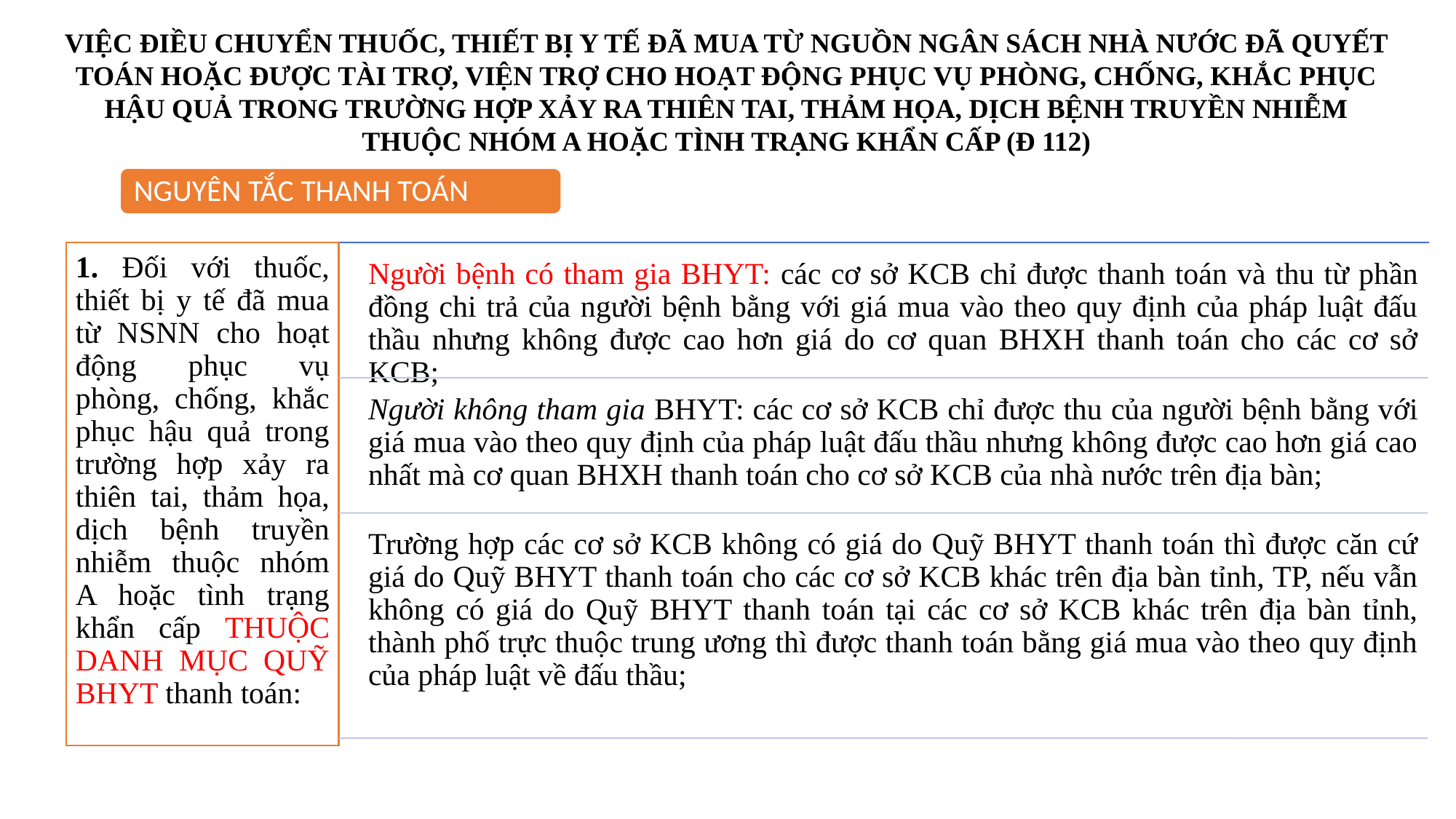

VIỆC ĐIỀU CHUYỂN THUỐC, THIẾT BỊ Y TẾ ĐÃ MUA TỪ NGUỒN NGÂN SÁCH NHÀ NƯỚC ĐÃ QUYẾT TOÁN HOẶC ĐƯỢC TÀI TRỢ, VIỆN TRỢ CHO HOẠT ĐỘNG PHỤC VỤ PHÒNG, CHỐNG, KHẮC PHỤC HẬU QUẢ TRONG TRƯỜNG HỢP XẢY RA THIÊN TAI, THẢM HỌA, DỊCH BỆNH TRUYỀN NHIỄM THUỘC NHÓM A HOẶC TÌNH TRẠNG KHẨN CẤP (Đ 112)
NGUYÊN TẮC THANH TOÁN
1. Đối với thuốc, thiết bị y tế đã mua từ NSNN cho hoạt động phục vụ phòng, chống, khắc phục hậu quả trong trường hợp xảy ra thiên tai, thảm họa, dịch bệnh truyền nhiễm thuộc nhóm A hoặc tình trạng khẩn cấp THUỘC DANH MỤC QUỸ BHYT thanh toán:
Người bệnh có tham gia BHYT: các cơ sở KCB chỉ được thanh toán và thu từ phần đồng chi trả của người bệnh bằng với giá mua vào theo quy định của pháp luật đấu thầu nhưng không được cao hơn giá do cơ quan BHXH thanh toán cho các cơ sở KCB;
Người không tham gia BHYT: các cơ sở KCB chỉ được thu của người bệnh bằng với giá mua vào theo quy định của pháp luật đấu thầu nhưng không được cao hơn giá cao nhất mà cơ quan BHXH thanh toán cho cơ sở KCB của nhà nước trên địa bàn;
Trường hợp các cơ sở KCB không có giá do Quỹ BHYT thanh toán thì được căn cứ giá do Quỹ BHYT thanh toán cho các cơ sở KCB khác trên địa bàn tỉnh, TP, nếu vẫn không có giá do Quỹ BHYT thanh toán tại các cơ sở KCB khác trên địa bàn tỉnh, thành phố trực thuộc trung ương thì được thanh toán bằng giá mua vào theo quy định của pháp luật về đấu thầu;